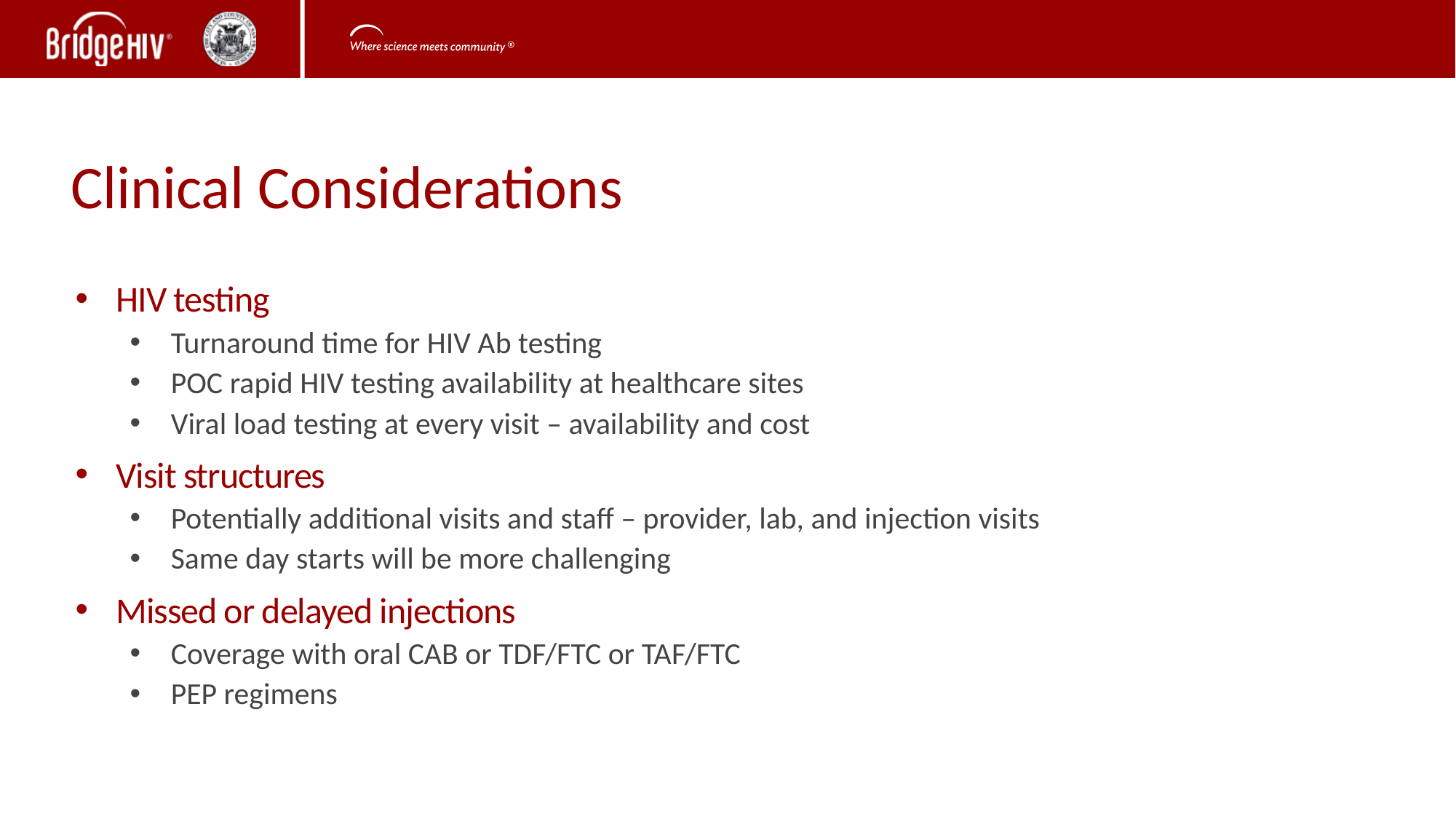

# Clinical Considerations
HIV testing
Turnaround time for HIV Ab testing
POC rapid HIV testing availability at healthcare sites
Viral load testing at every visit – availability and cost
Visit structures
Potentially additional visits and staff – provider, lab, and injection visits
Same day starts will be more challenging
Missed or delayed injections
Coverage with oral CAB or TDF/FTC or TAF/FTC
PEP regimens